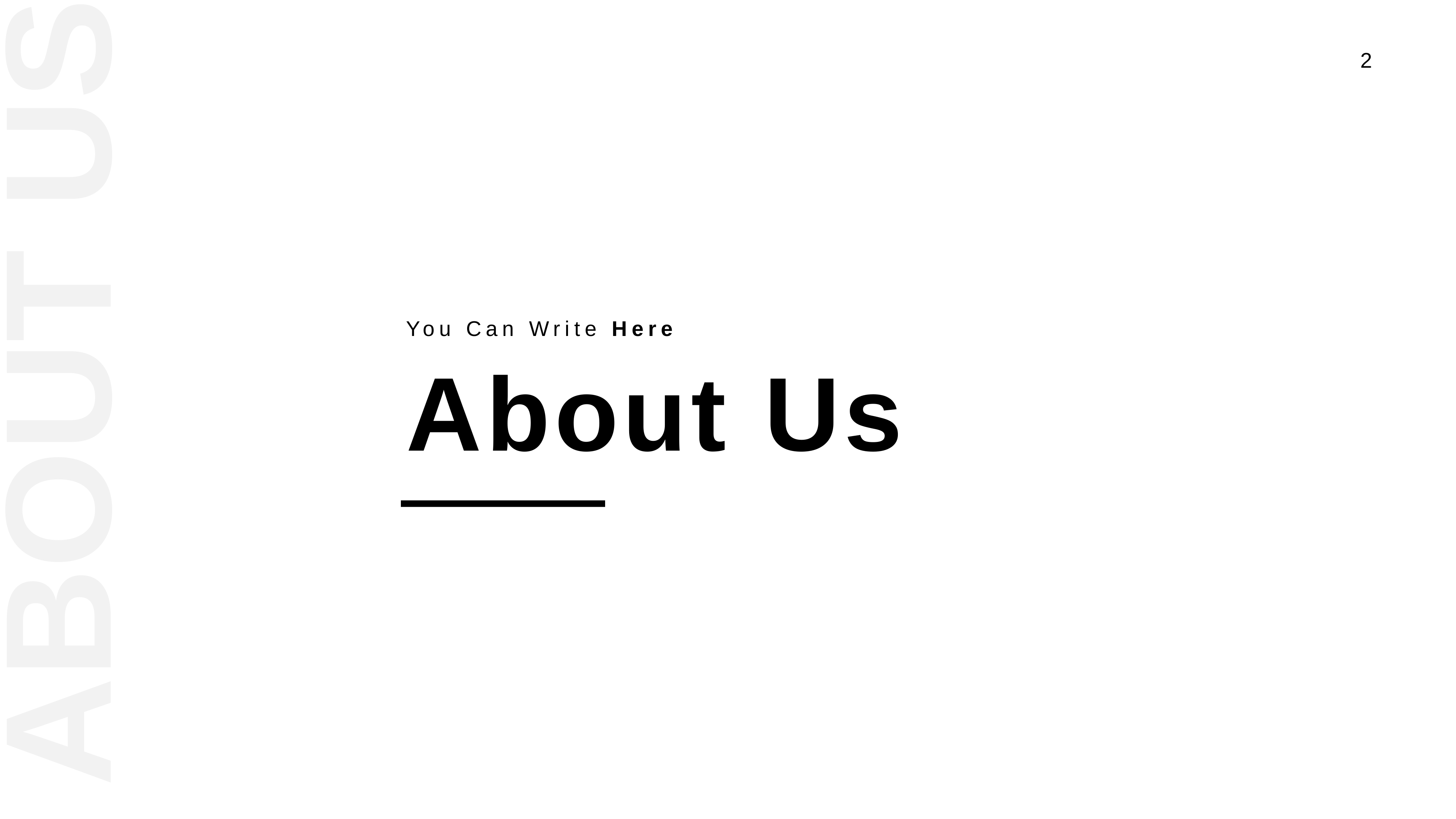

ABOUT US
You Can Write Here
About Us